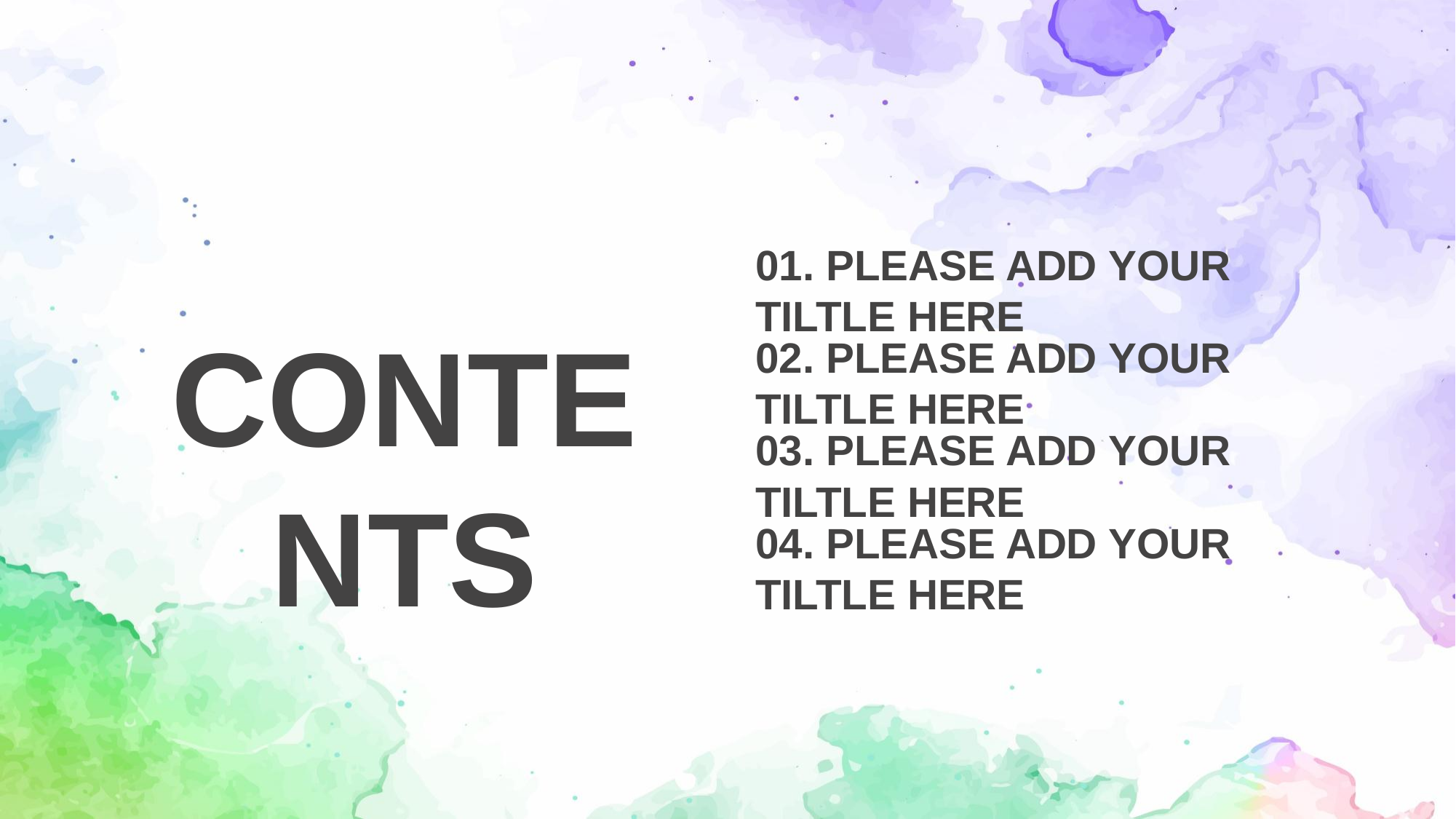

CONTENTS
01. PLEASE ADD YOUR TILTLE HERE
02. PLEASE ADD YOUR TILTLE HERE
03. PLEASE ADD YOUR TILTLE HERE
04. PLEASE ADD YOUR TILTLE HERE